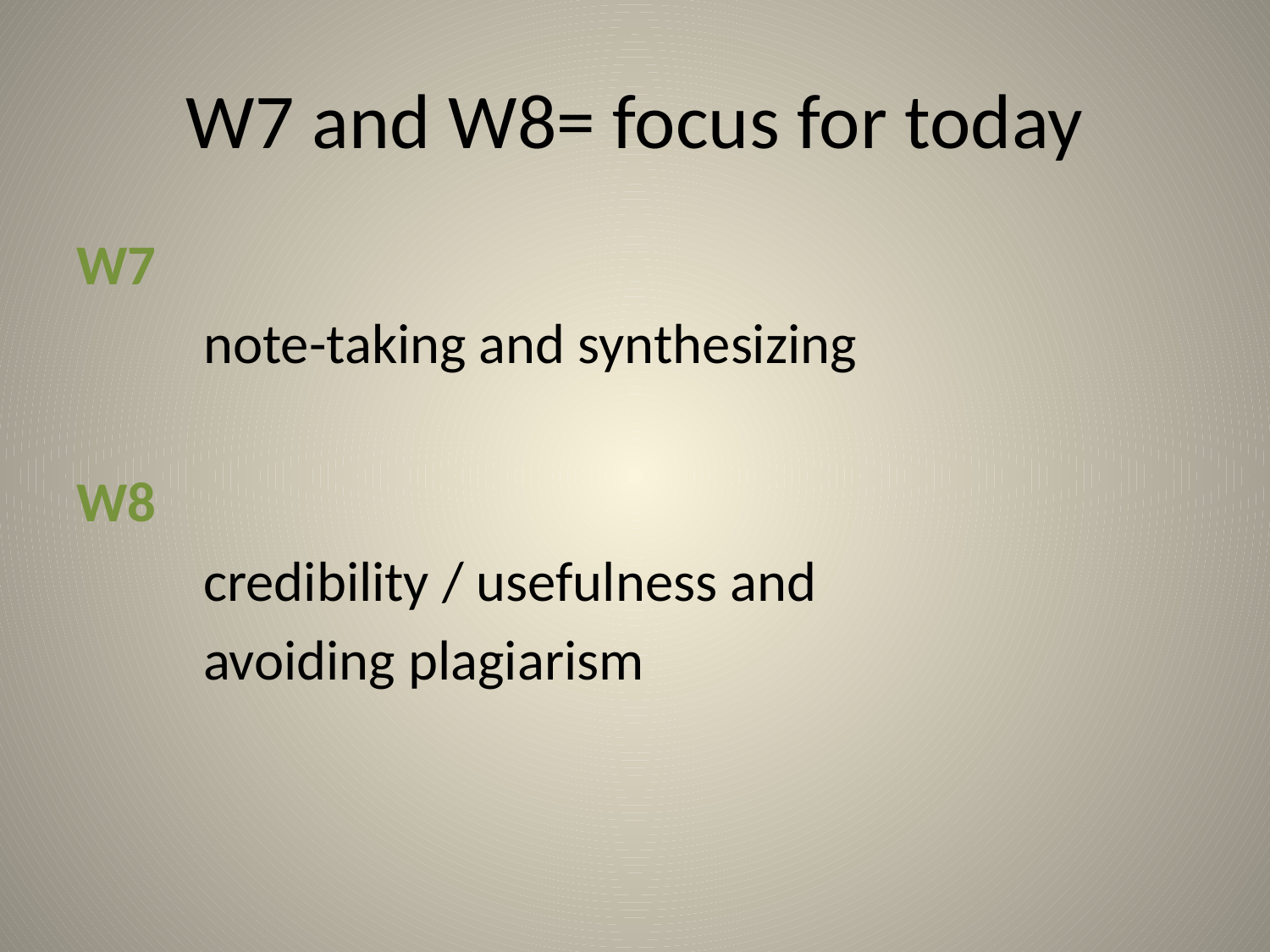

# W7 and W8= focus for today
W7
	note-taking and synthesizing

W8
	credibility / usefulness and
	avoiding plagiarism